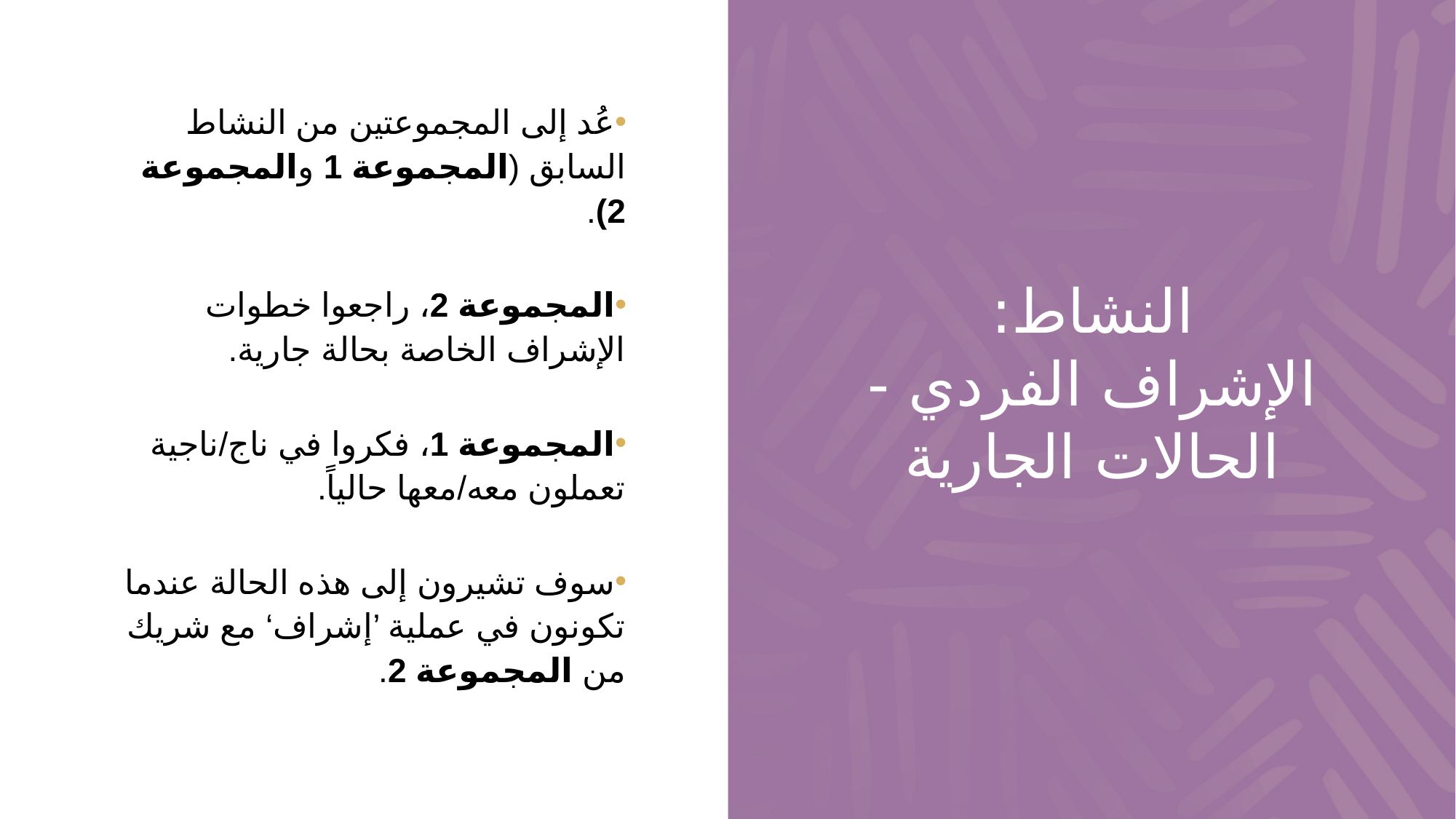

عُد إلى المجموعتين من النشاط السابق (المجموعة 1 والمجموعة 2).
المجموعة 2، راجعوا خطوات الإشراف الخاصة بحالة جارية.
المجموعة 1، فكروا في ناج/ناجية تعملون معه/معها حالياً.
سوف تشيرون إلى هذه الحالة عندما تكونون في عملية ’إشراف‘ مع شريك من المجموعة 2.
# النشاط: الإشراف الفردي - الحالات الجارية